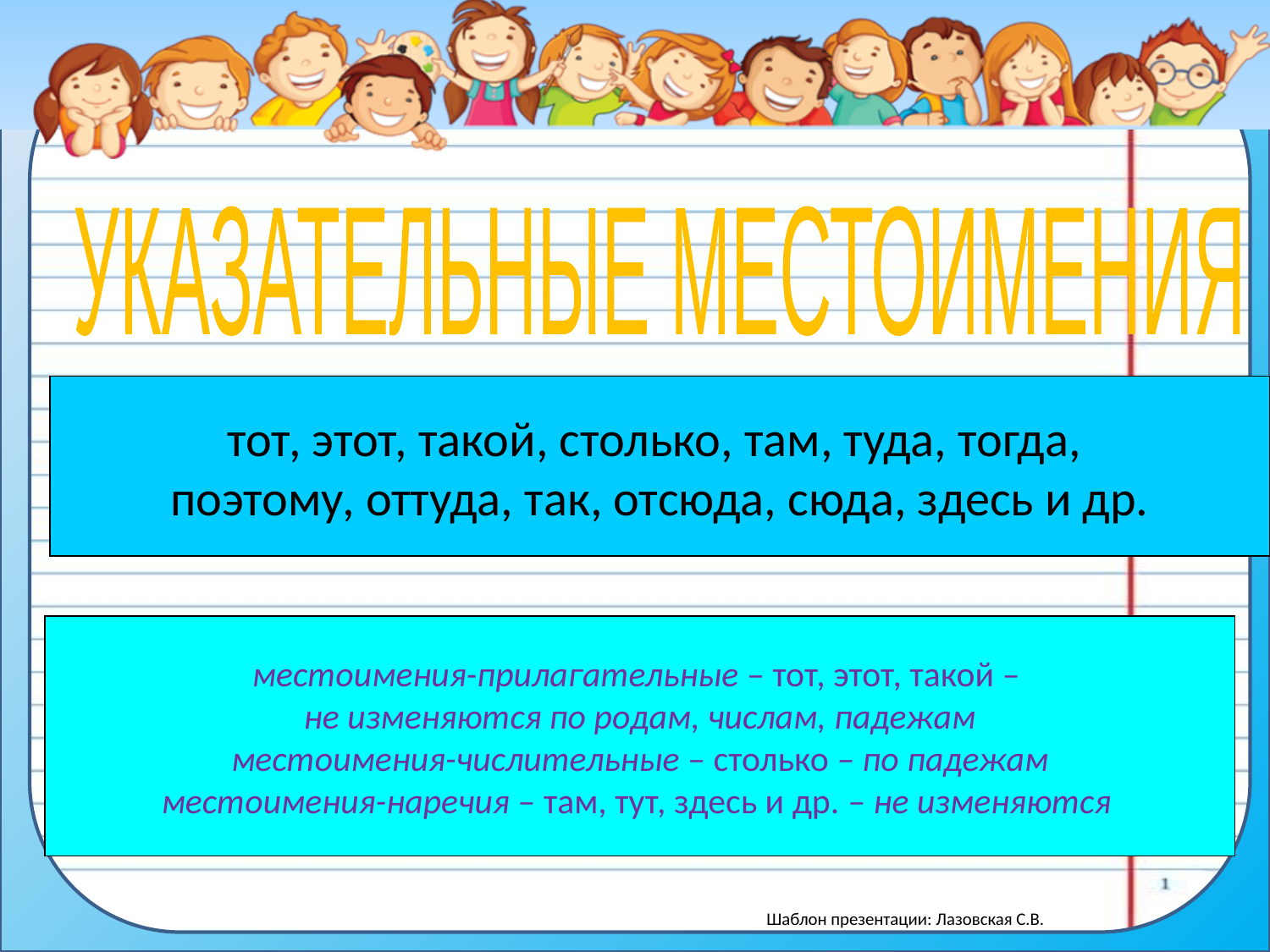

УКАЗАТЕЛЬНЫЕ МЕСТОИМЕНИЯ
тот, этот, такой, столько, там, туда, тогда,
поэтому, оттуда, так, отсюда, сюда, здесь и др.
местоимения-прилагательные – тот, этот, такой –
не изменяются по родам, числам, падежам
местоимения-числительные – столько – по падежам
местоимения-наречия – там, тут, здесь и др. – не изменяются